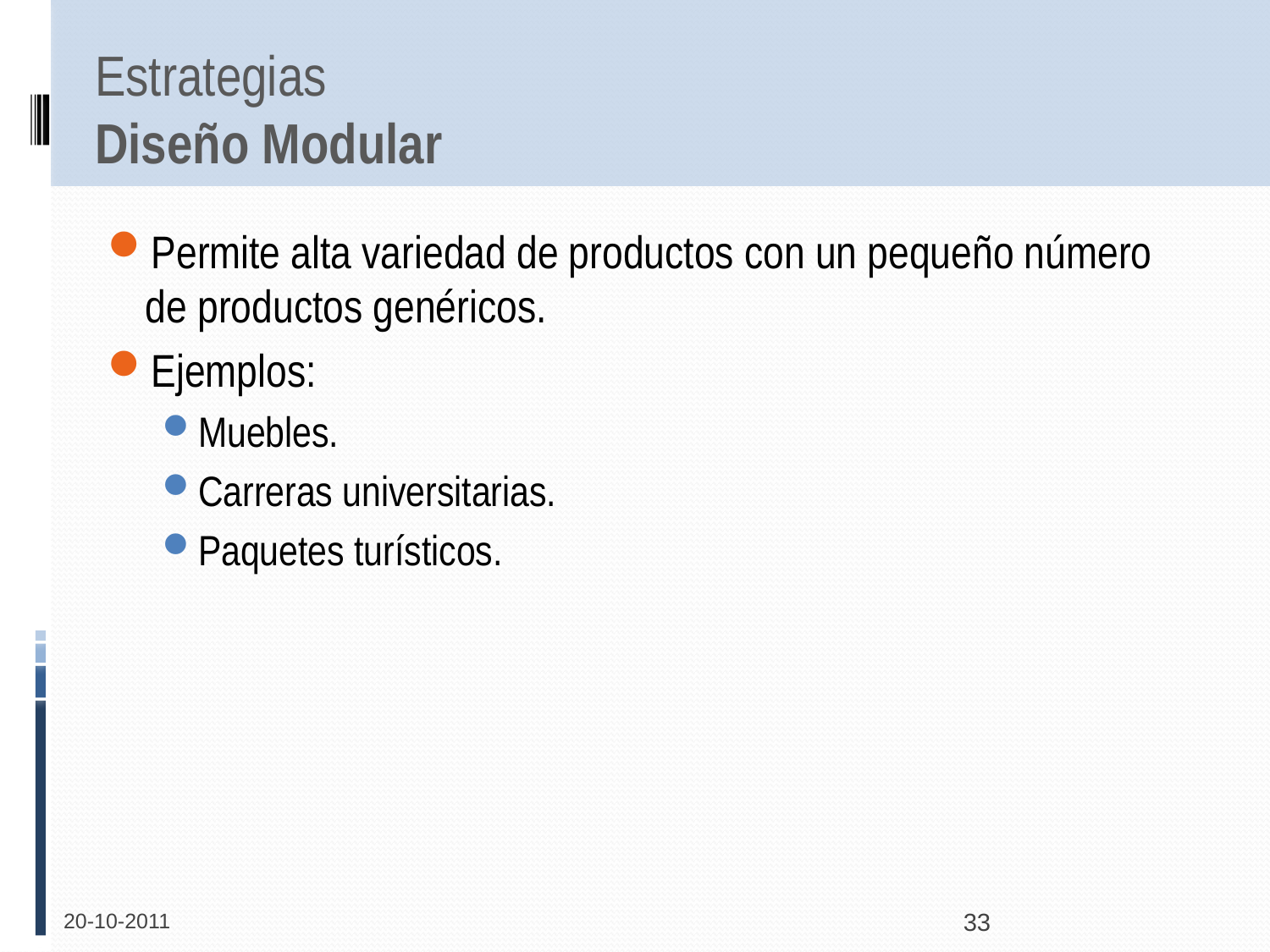

# Estrategias Diseño Modular
Permite alta variedad de productos con un pequeño número de productos genéricos.
Ejemplos:
Muebles.
Carreras universitarias.
Paquetes turísticos.

20-10-2011
33